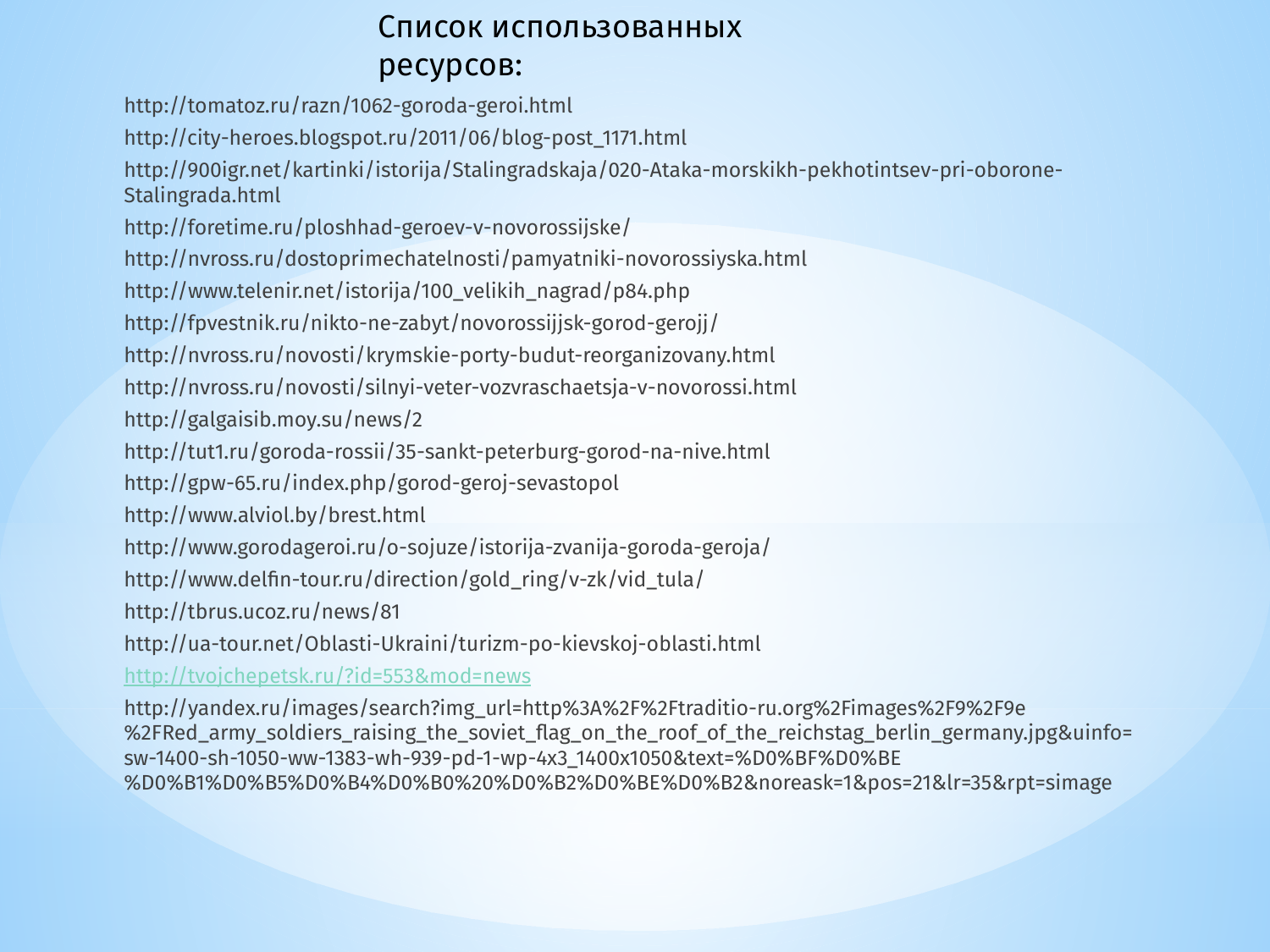

Список использованных ресурсов:
http://tomatoz.ru/razn/1062-goroda-geroi.html
http://city-heroes.blogspot.ru/2011/06/blog-post_1171.html
http://900igr.net/kartinki/istorija/Stalingradskaja/020-Ataka-morskikh-pekhotintsev-pri-oborone-Stalingrada.html
http://foretime.ru/ploshhad-geroev-v-novorossijske/
http://nvross.ru/dostoprimechatelnosti/pamyatniki-novorossiyska.html
http://www.telenir.net/istorija/100_velikih_nagrad/p84.php
http://fpvestnik.ru/nikto-ne-zabyt/novorossijjsk-gorod-gerojj/
http://nvross.ru/novosti/krymskie-porty-budut-reorganizovany.html
http://nvross.ru/novosti/silnyi-veter-vozvraschaetsja-v-novorossi.html
http://galgaisib.moy.su/news/2
http://tut1.ru/goroda-rossii/35-sankt-peterburg-gorod-na-nive.html
http://gpw-65.ru/index.php/gorod-geroj-sevastopol
http://www.alviol.by/brest.html
http://www.gorodageroi.ru/o-sojuze/istorija-zvanija-goroda-geroja/
http://www.delfin-tour.ru/direction/gold_ring/v-zk/vid_tula/
http://tbrus.ucoz.ru/news/81
http://ua-tour.net/Oblasti-Ukraini/turizm-po-kievskoj-oblasti.html
http://tvojchepetsk.ru/?id=553&mod=news
http://yandex.ru/images/search?img_url=http%3A%2F%2Ftraditio-ru.org%2Fimages%2F9%2F9e%2FRed_army_soldiers_raising_the_soviet_flag_on_the_roof_of_the_reichstag_berlin_germany.jpg&uinfo=sw-1400-sh-1050-ww-1383-wh-939-pd-1-wp-4x3_1400x1050&text=%D0%BF%D0%BE%D0%B1%D0%B5%D0%B4%D0%B0%20%D0%B2%D0%BE%D0%B2&noreask=1&pos=21&lr=35&rpt=simage